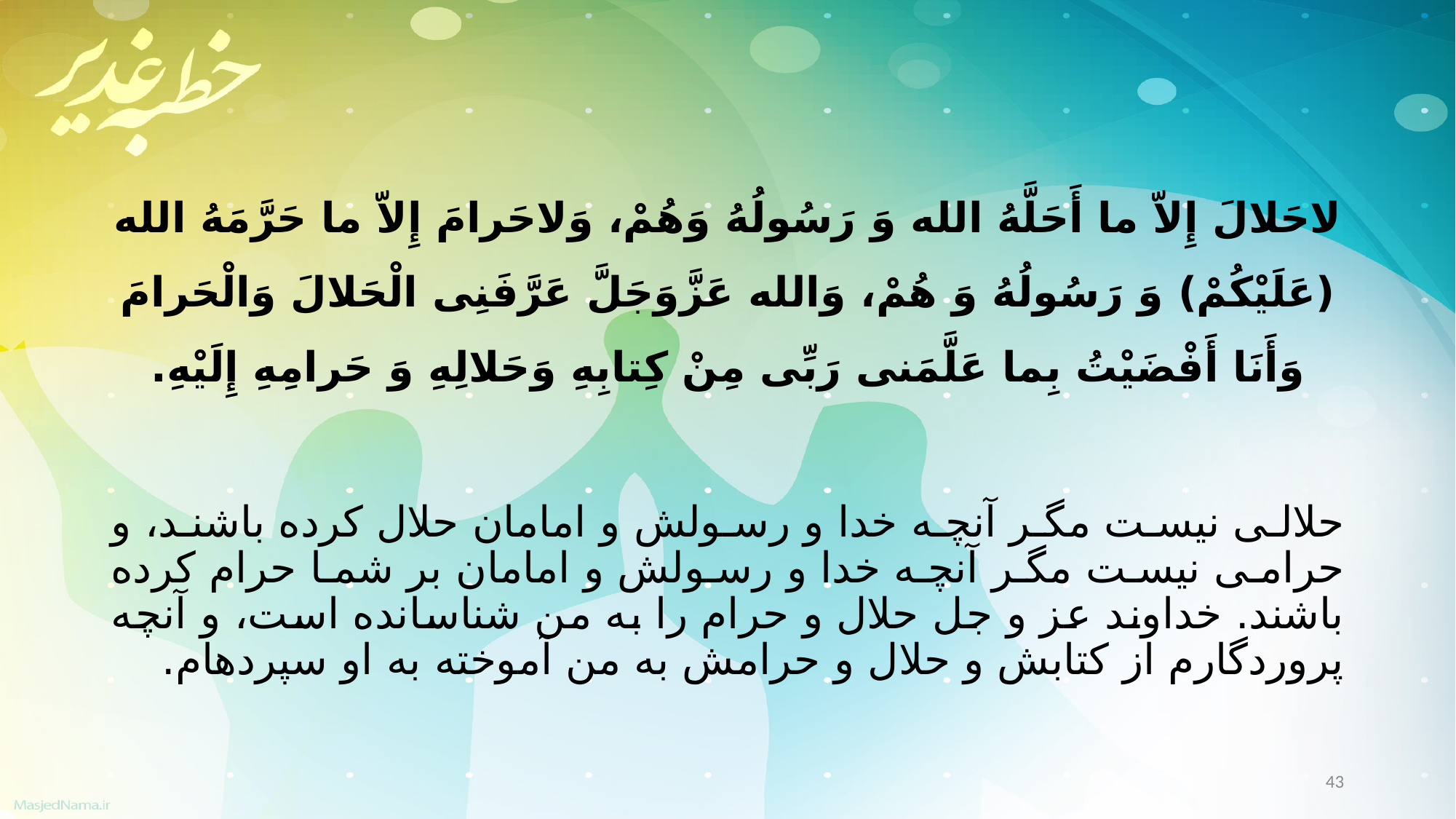

لاحَلالَ إِلاّ ما أَحَلَّهُ الله وَ رَسُولُهُ وَهُمْ، وَلاحَرامَ إِلاّ ما حَرَّمَهُ الله (عَلَیْکُمْ) وَ رَسُولُهُ وَ هُمْ، وَالله عَزَّوَجَلَّ عَرَّفَنِی الْحَلالَ وَالْحَرامَ وَأَنَا أَفْضَیْتُ بِما عَلَّمَنی رَبِّی مِنْ کِتابِهِ وَحَلالِهِ وَ حَرامِهِ إِلَیْهِ.
حلالى نیست مگر آنچه خدا و رسولش و امامان حلال کرده باشند، و حرامى نیست مگر آنچه خدا و رسولش و امامان بر شما حرام کرده باشند. خداوند عز و جل حلال و حرام را به من شناسانده است، و آنچه پروردگارم از کتابش و حلال و حرامش به من آموخته به او سپرده‏ام.
43